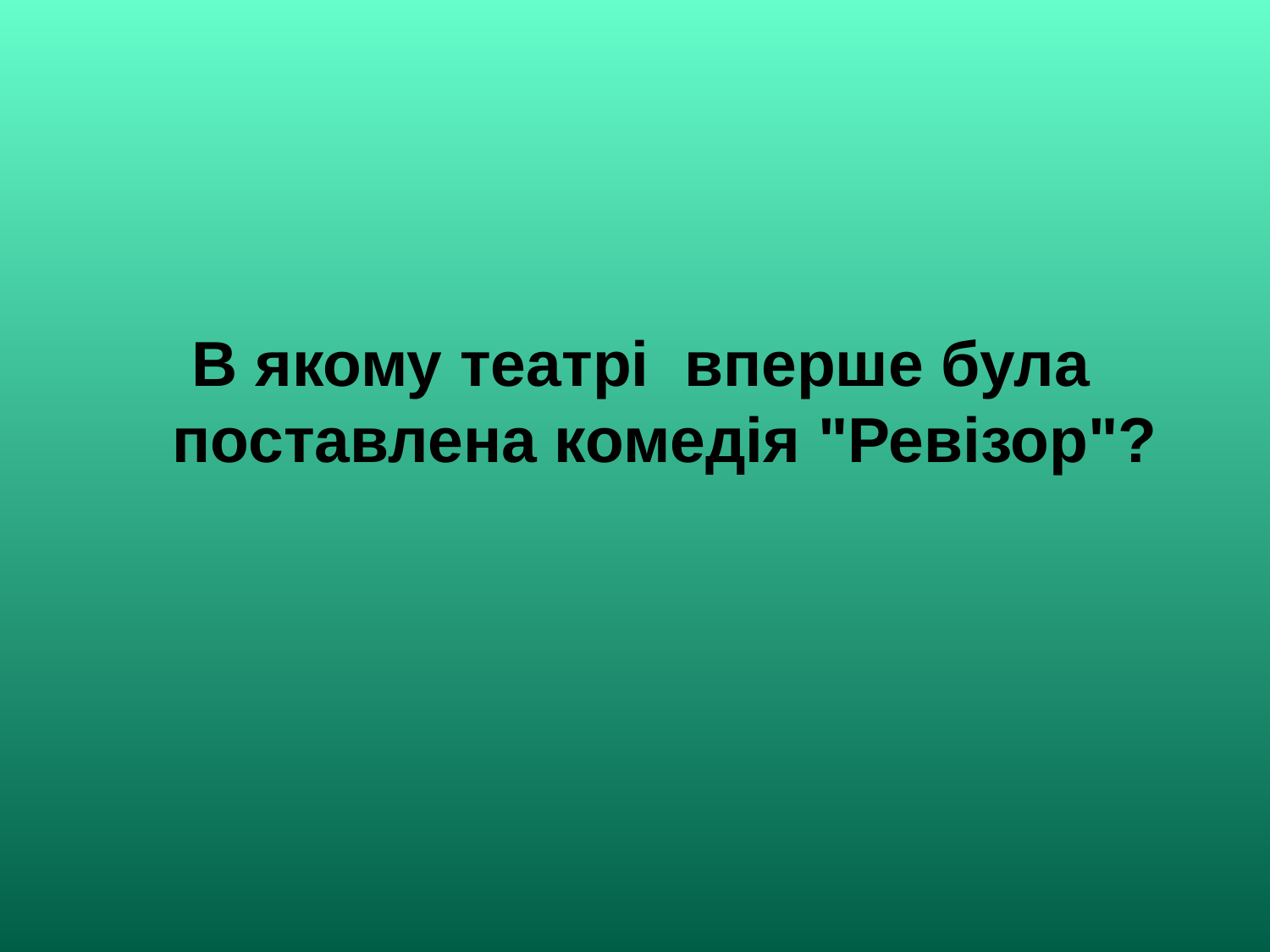

В якому театрі  вперше була поставлена ​​комедія "Ревізор"?